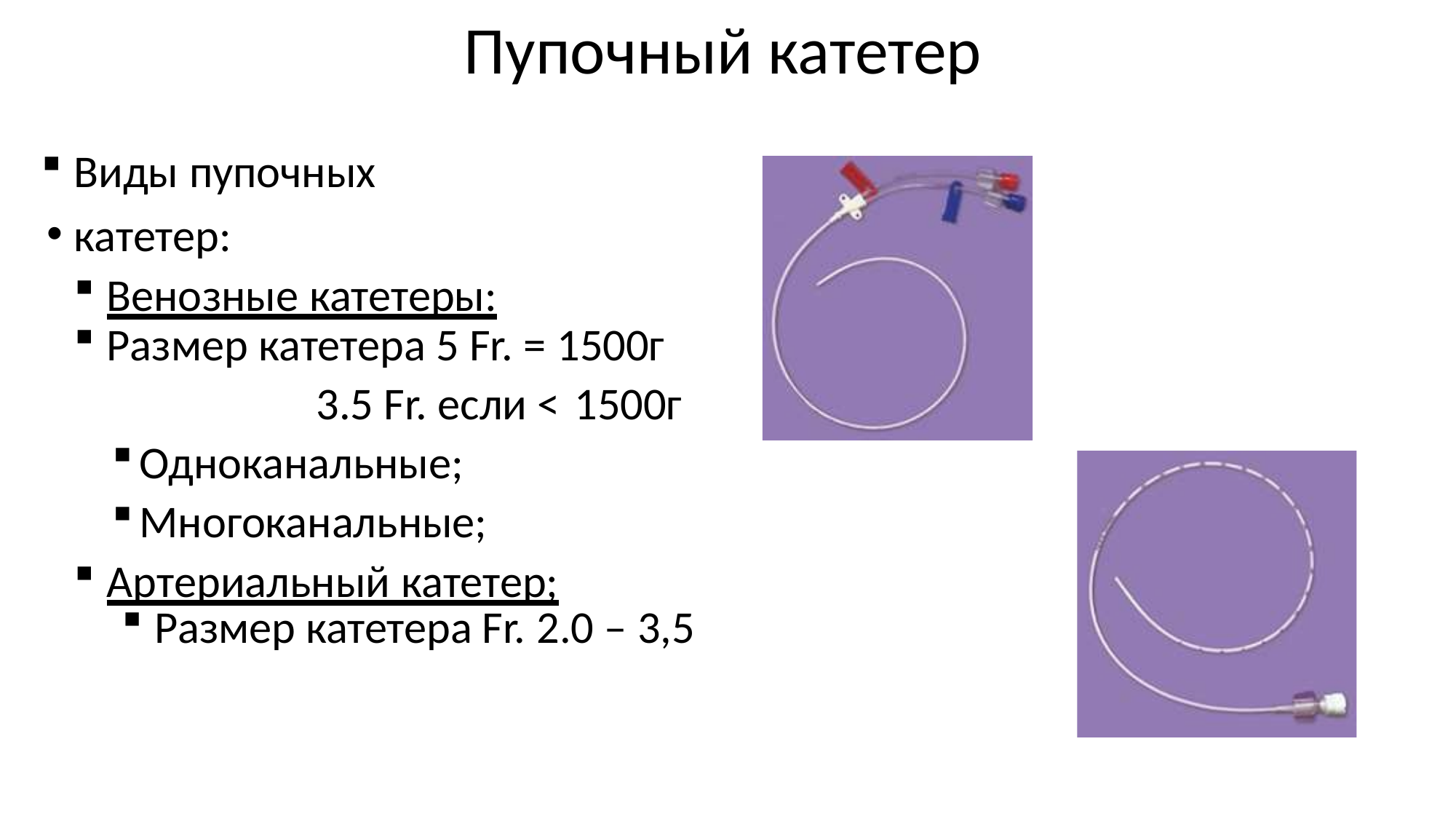

# Пупочный катетер

Виды пупочных
катетер:
Венозные катетеры:
Размер катетерa 5 Fr. = 1500г
                          3.5 Fr. если < 1500г
Одноканальные;
Многоканальные;
Артериальный катетер;
Размер катетерa Fr. 2.0 – 3,5